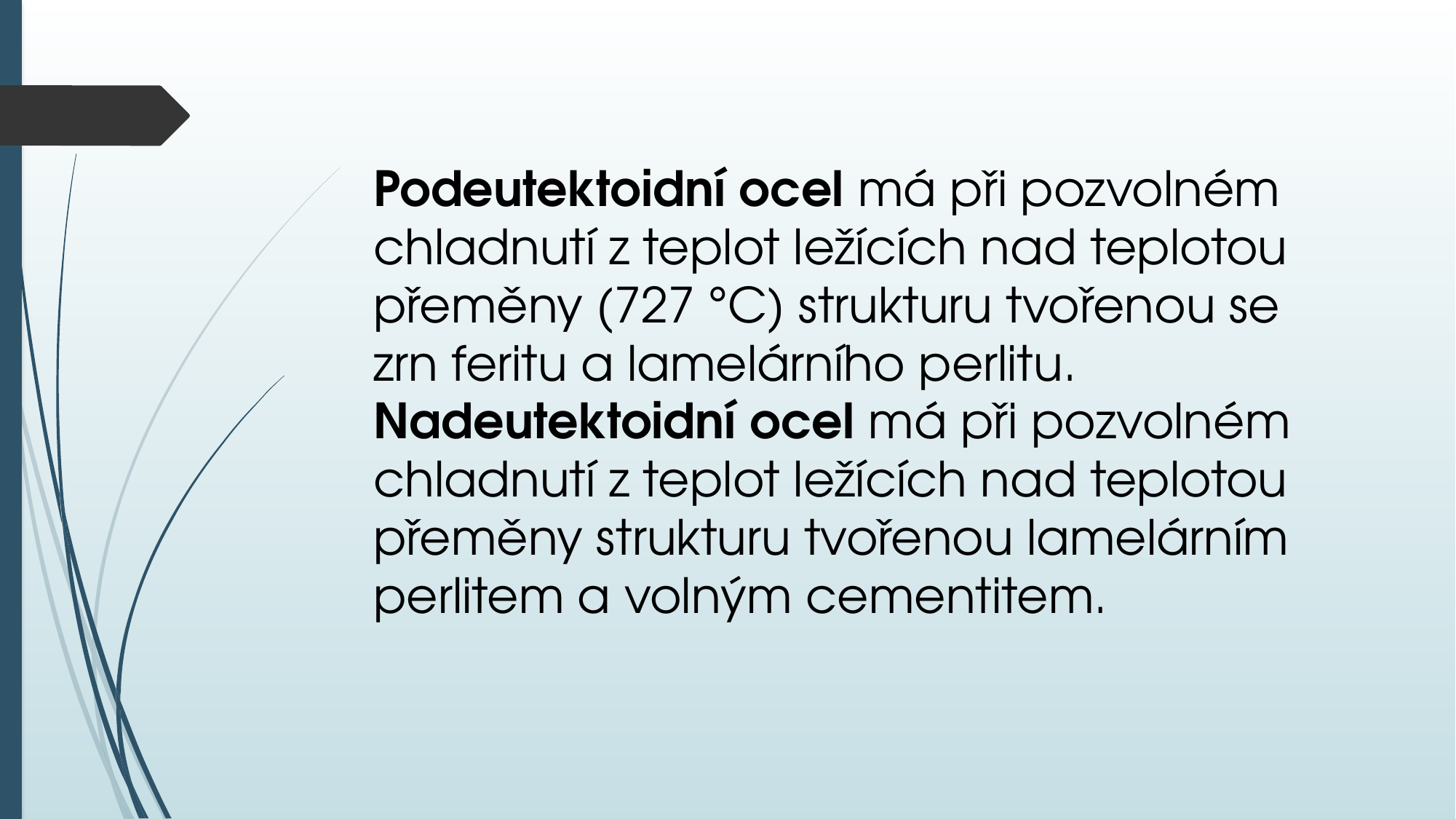

Podeutektoidní ocel má při pozvolném
chladnutí z teplot ležících nad teplotou
přeměny (727 °C) strukturu tvořenou se
zrn feritu a lamelárního perlitu.
Nadeutektoidní ocel má při pozvolném
chladnutí z teplot ležících nad teplotou
přeměny strukturu tvořenou lamelárním
perlitem a volným cementitem.